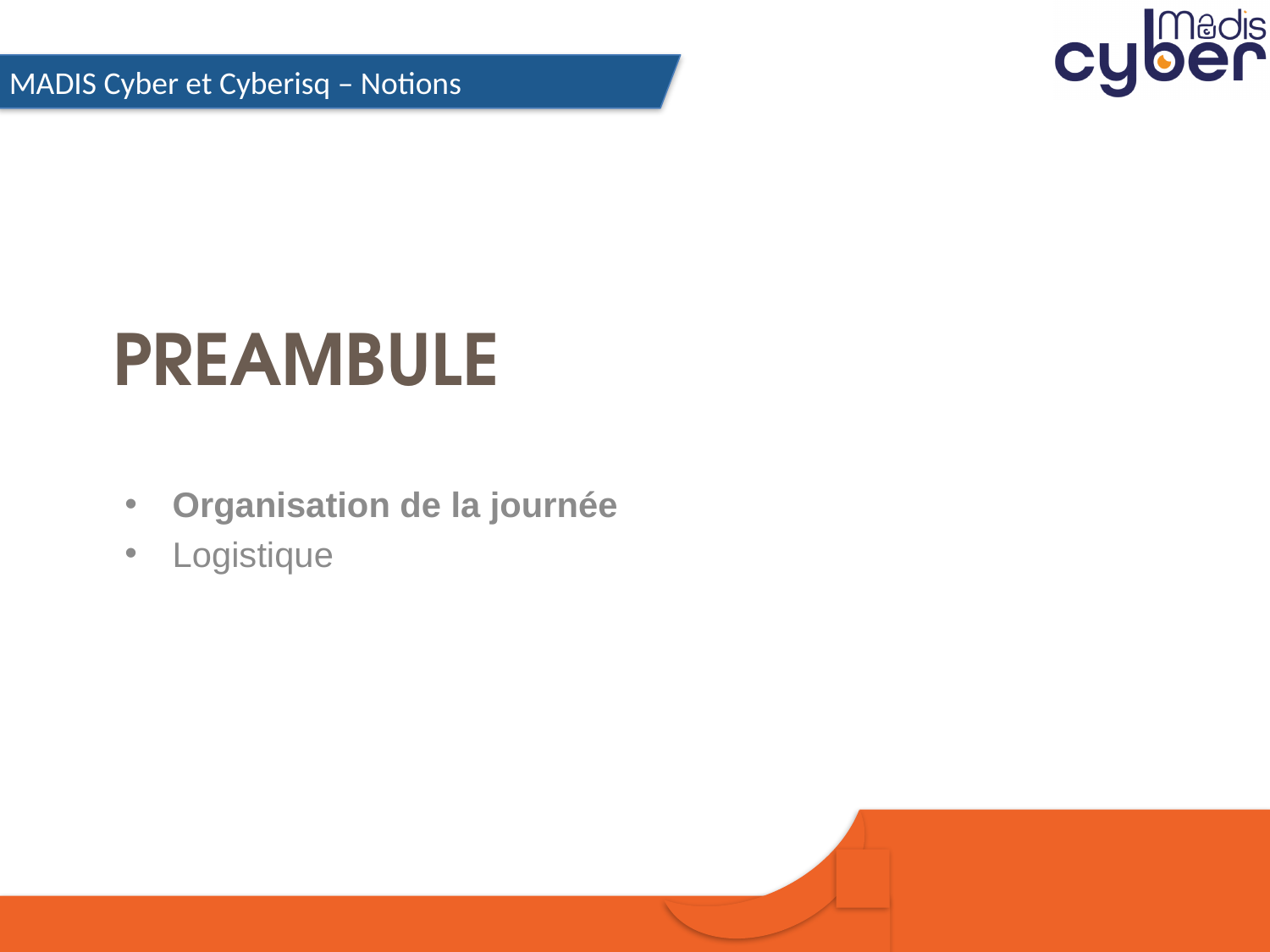

# PREAMBULE
Organisation de la journée
Logistique